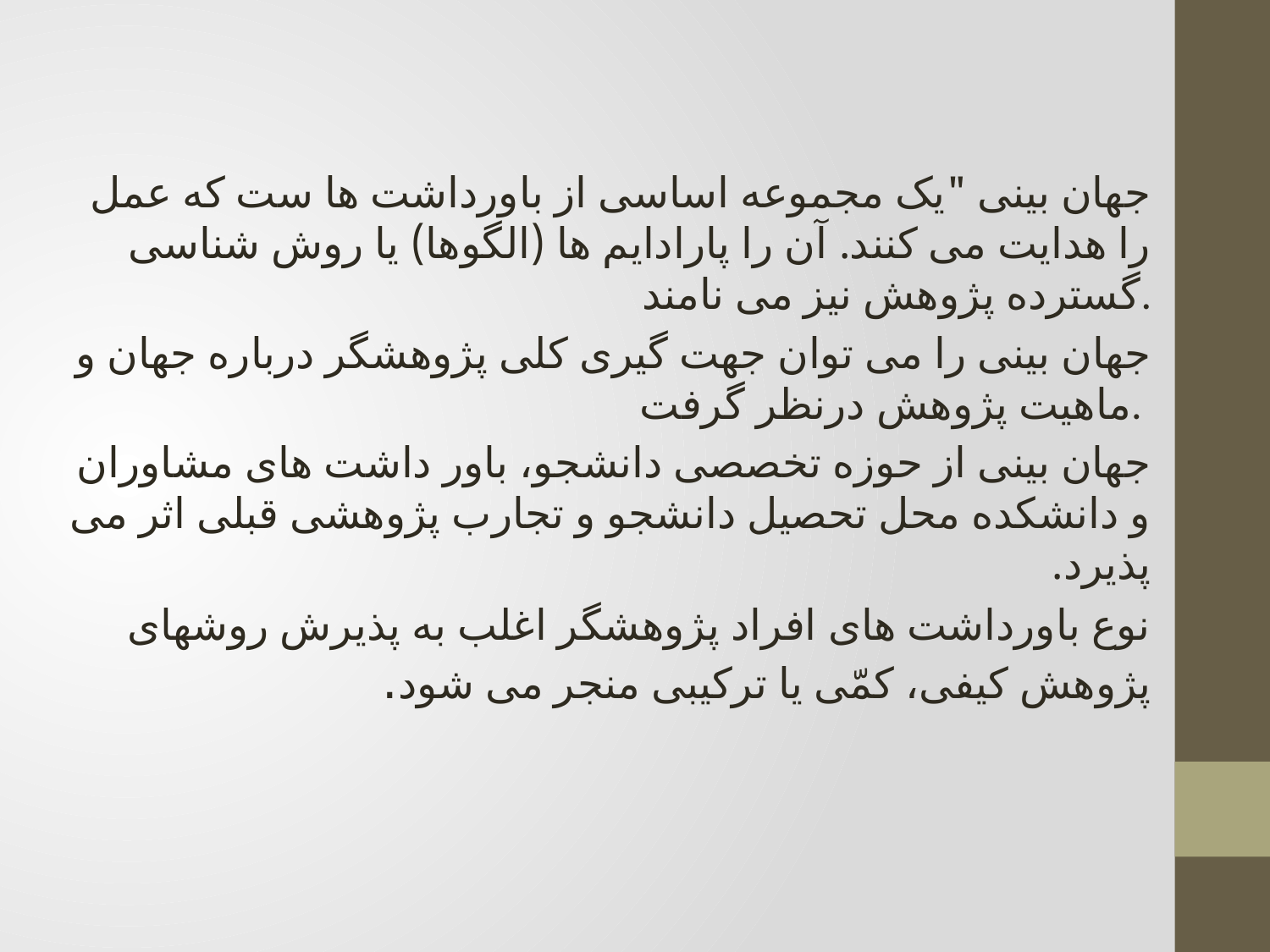

جهان بینی "یک مجموعه اساسی از باورداشت ها ست که عمل را هدایت می کنند. آن را پارادایم ها (الگوها) یا روش شناسی گسترده پژوهش نیز می نامند.
 جهان بینی را می توان جهت گیری کلی پژوهشگر درباره جهان و ماهیت پژوهش درنظر گرفت.
جهان بینی از حوزه تخصصی دانشجو، باور داشت های مشاوران و دانشکده محل تحصیل دانشجو و تجارب پژوهشی قبلی اثر می پذیرد.
نوع باورداشت های افراد پژوهشگر اغلب به پذیرش روشهای پژوهش کیفی، کمّی یا ترکیبی منجر می شود.